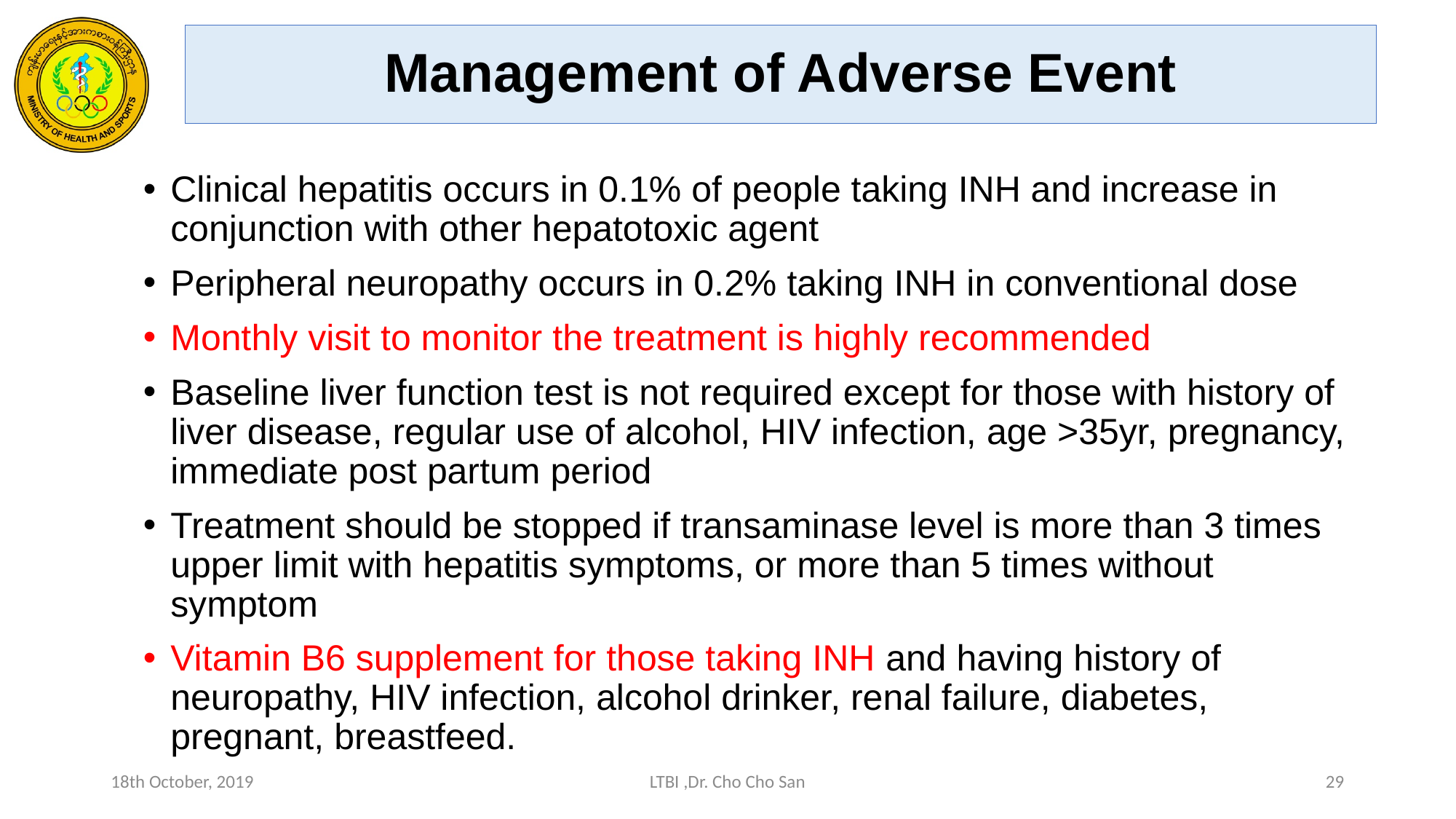

# Management of Adverse Event
Clinical hepatitis occurs in 0.1% of people taking INH and increase in conjunction with other hepatotoxic agent
Peripheral neuropathy occurs in 0.2% taking INH in conventional dose
Monthly visit to monitor the treatment is highly recommended
Baseline liver function test is not required except for those with history of liver disease, regular use of alcohol, HIV infection, age >35yr, pregnancy, immediate post partum period
Treatment should be stopped if transaminase level is more than 3 times upper limit with hepatitis symptoms, or more than 5 times without symptom
Vitamin B6 supplement for those taking INH and having history of neuropathy, HIV infection, alcohol drinker, renal failure, diabetes, pregnant, breastfeed.

18th October, 2019
LTBI ,Dr. Cho Cho San
29